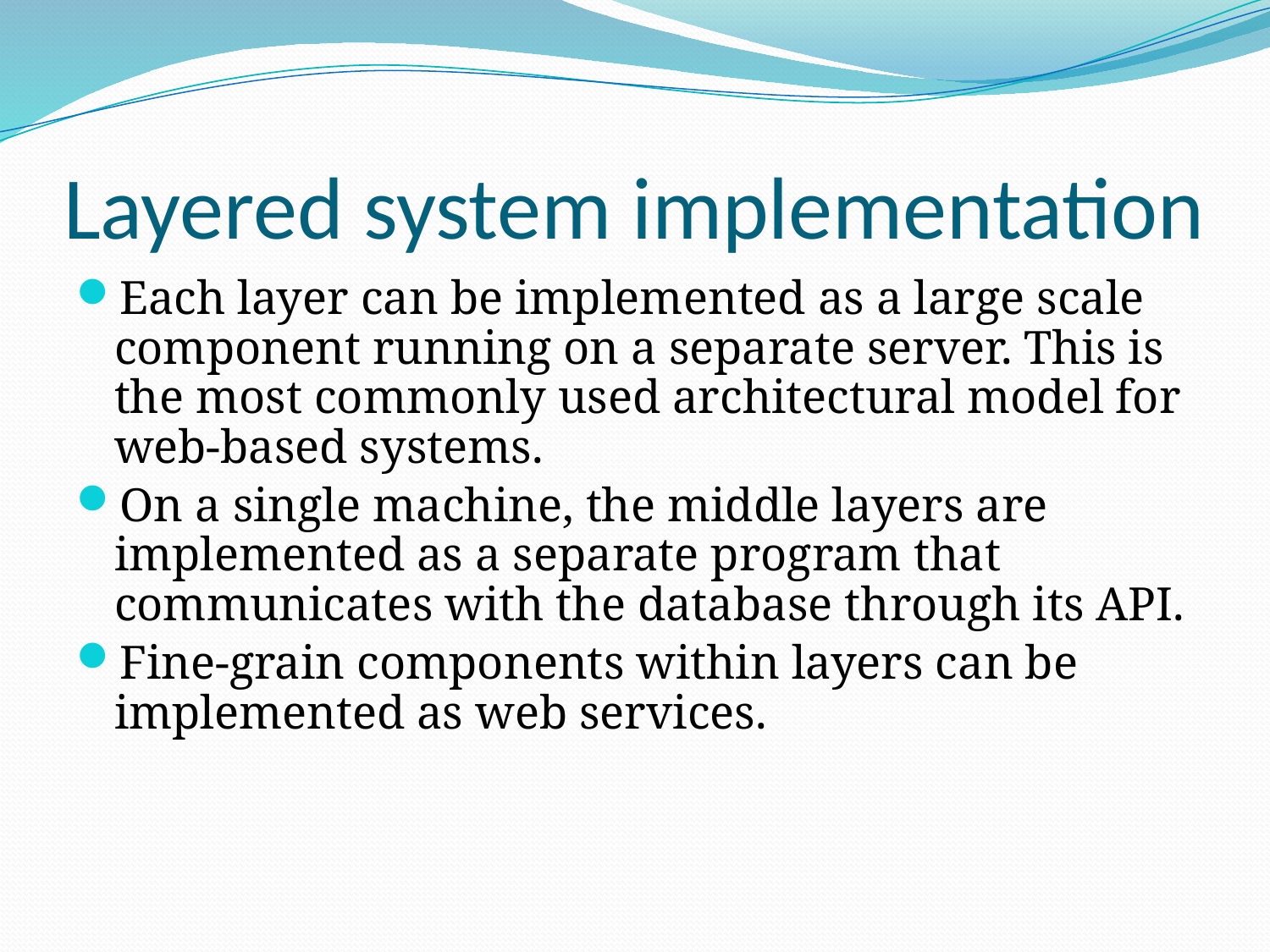

# Layered system implementation
Each layer can be implemented as a large scale component running on a separate server. This is the most commonly used architectural model for web-based systems.
On a single machine, the middle layers are implemented as a separate program that communicates with the database through its API.
Fine-grain components within layers can be implemented as web services.